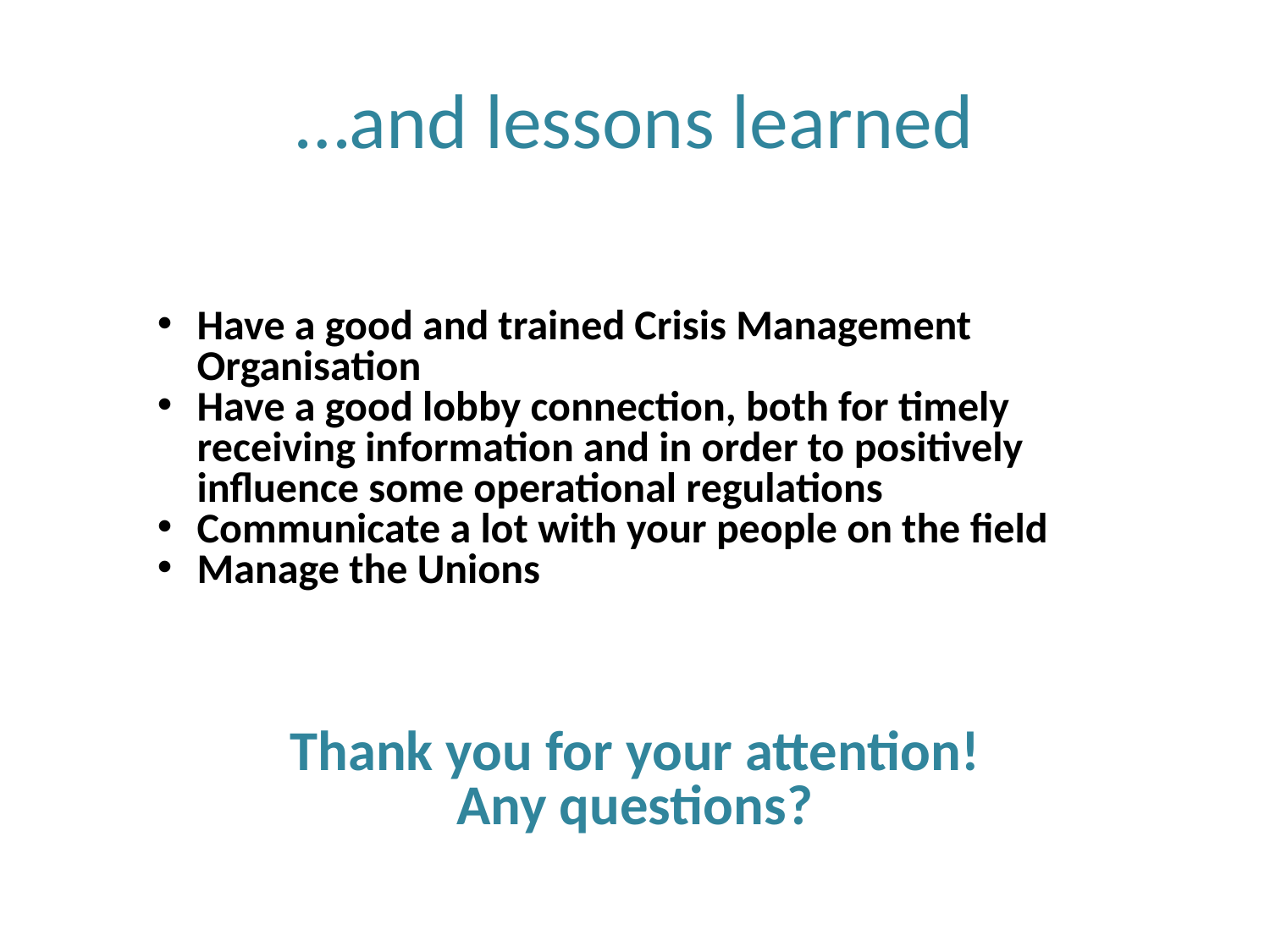

# …and lessons learned
Have a good and trained Crisis Management Organisation
Have a good lobby connection, both for timely receiving information and in order to positively influence some operational regulations
Communicate a lot with your people on the field
Manage the Unions
Thank you for your attention!
Any questions?